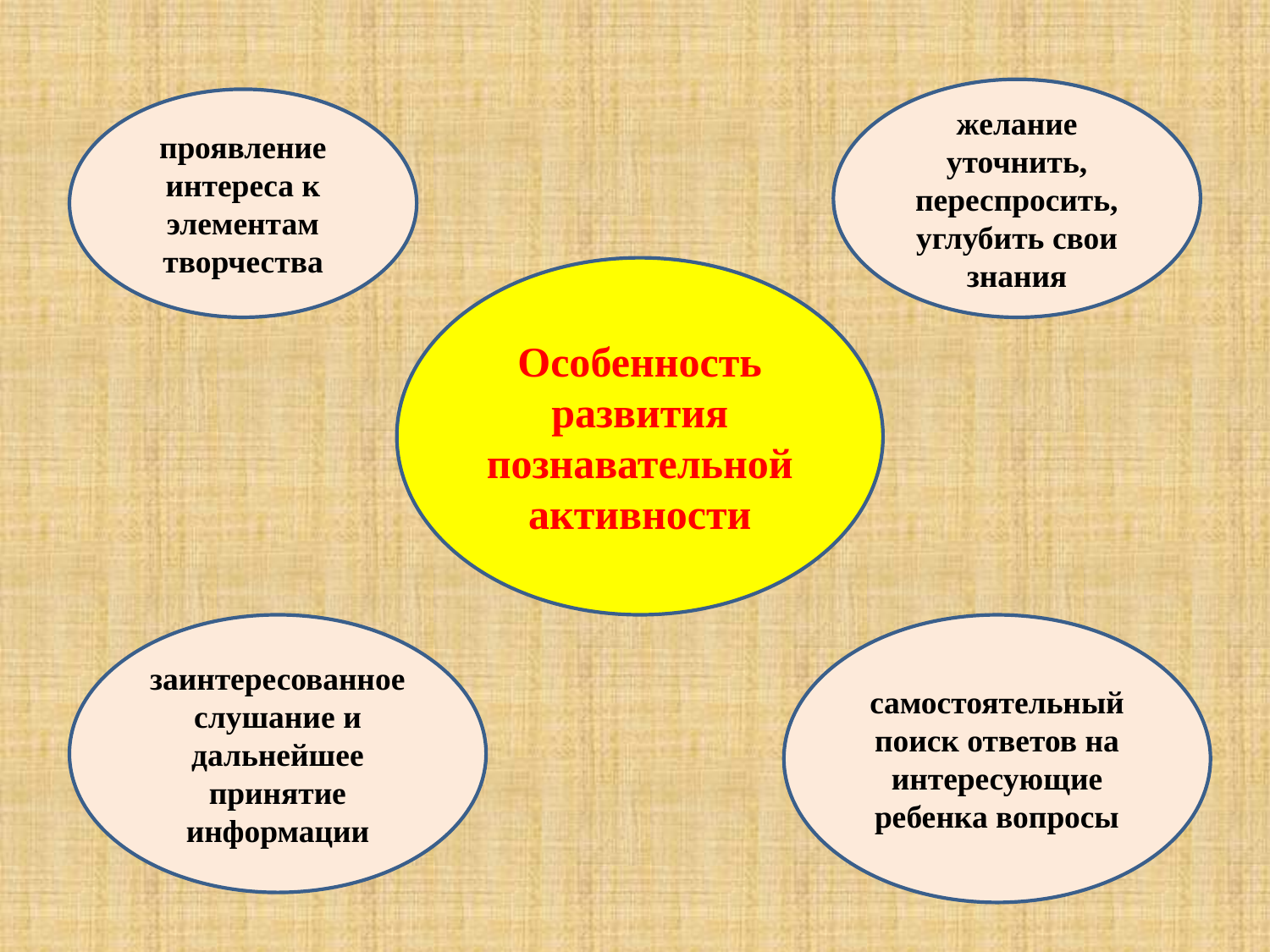

желание уточнить, переспросить, углубить свои знания
проявление интереса к элементам творчества
Особенность развития познавательной активности
заинтересованное слушание и дальнейшее принятие информации
самостоятельный поиск ответов на интересующие ребенка вопросы